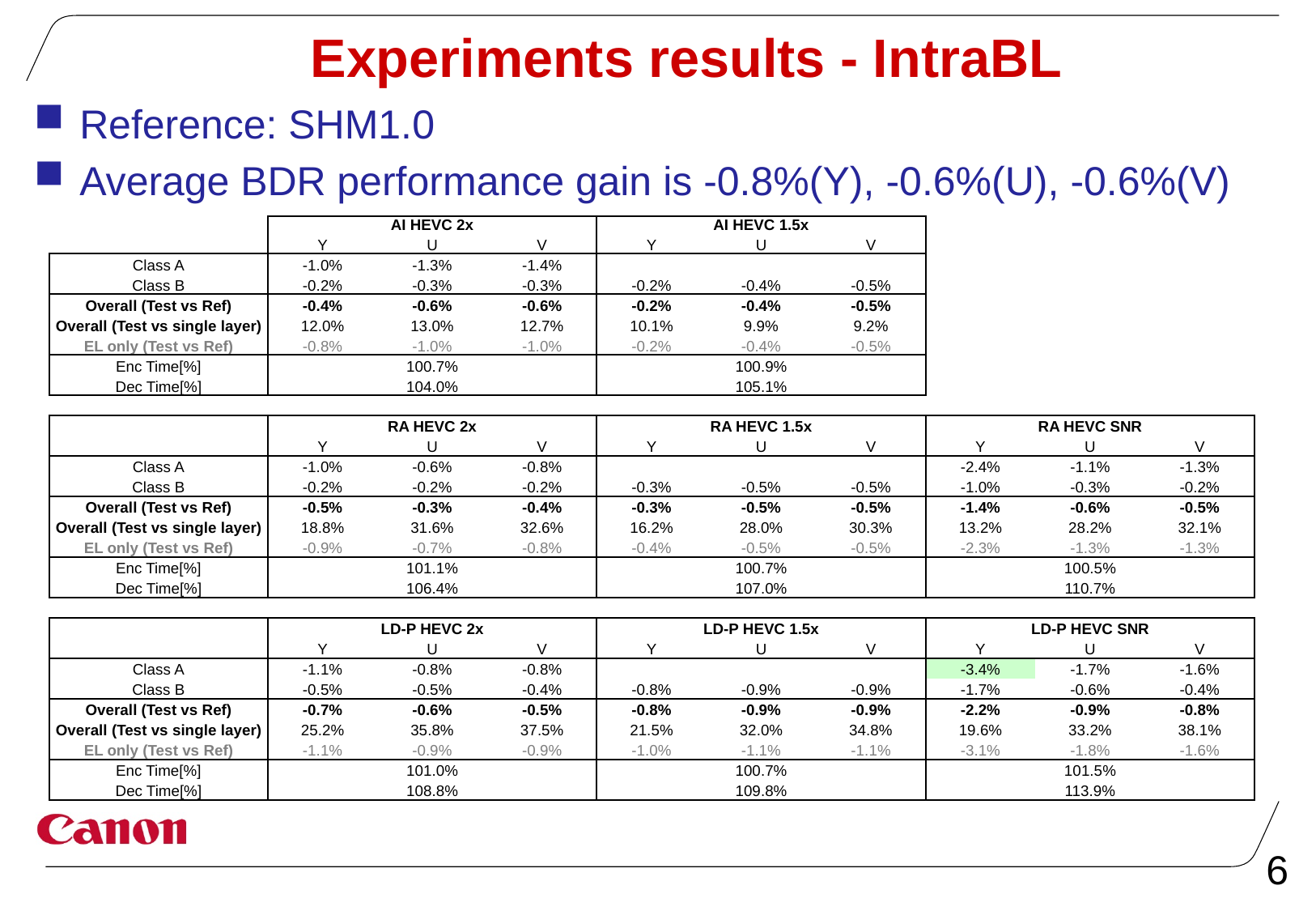

# Experiments results - IntraBL
Reference: SHM1.0
Average BDR performance gain is -0.8%(Y), -0.6%(U), -0.6%(V)

|  | AI HEVC 2x |  |  | AI HEVC 1.5x |  |  |  |  |  |
| --- | --- | --- | --- | --- | --- | --- | --- | --- | --- |
|  | Y | U | V | Y | U | V |  |  |  |
| Class A | -1.0% | -1.3% | -1.4% |  |  |  |  |  |  |
| Class B | -0.2% | -0.3% | -0.3% | -0.2% | -0.4% | -0.5% |  |  |  |
| Overall (Test vs Ref) | -0.4% | -0.6% | -0.6% | -0.2% | -0.4% | -0.5% |  |  |  |
| Overall (Test vs single layer) | 12.0% | 13.0% | 12.7% | 10.1% | 9.9% | 9.2% |  |  |  |
| EL only (Test vs Ref) | -0.8% | -1.0% | -1.0% | -0.2% | -0.4% | -0.5% |  |  |  |
| Enc Time[%] | 100.7% |  |  | 100.9% |  |  |  |  |  |
| Dec Time[%] | 104.0% |  |  | 105.1% |  |  |  |  |  |
|  |  |  |  |  |  |  |  |  |  |
|  | RA HEVC 2x |  |  | RA HEVC 1.5x |  |  | RA HEVC SNR |  |  |
|  | Y | U | V | Y | U | V | Y | U | V |
| Class A | -1.0% | -0.6% | -0.8% |  |  |  | -2.4% | -1.1% | -1.3% |
| Class B | -0.2% | -0.2% | -0.2% | -0.3% | -0.5% | -0.5% | -1.0% | -0.3% | -0.2% |
| Overall (Test vs Ref) | -0.5% | -0.3% | -0.4% | -0.3% | -0.5% | -0.5% | -1.4% | -0.6% | -0.5% |
| Overall (Test vs single layer) | 18.8% | 31.6% | 32.6% | 16.2% | 28.0% | 30.3% | 13.2% | 28.2% | 32.1% |
| EL only (Test vs Ref) | -0.9% | -0.7% | -0.8% | -0.4% | -0.5% | -0.5% | -2.3% | -1.3% | -1.3% |
| Enc Time[%] | 101.1% |  |  | 100.7% |  |  | 100.5% |  |  |
| Dec Time[%] | 106.4% |  |  | 107.0% |  |  | 110.7% |  |  |
|  |  |  |  |  |  |  |  |  |  |
|  | LD-P HEVC 2x |  |  | LD-P HEVC 1.5x |  |  | LD-P HEVC SNR |  |  |
|  | Y | U | V | Y | U | V | Y | U | V |
| Class A | -1.1% | -0.8% | -0.8% |  |  |  | -3.4% | -1.7% | -1.6% |
| Class B | -0.5% | -0.5% | -0.4% | -0.8% | -0.9% | -0.9% | -1.7% | -0.6% | -0.4% |
| Overall (Test vs Ref) | -0.7% | -0.6% | -0.5% | -0.8% | -0.9% | -0.9% | -2.2% | -0.9% | -0.8% |
| Overall (Test vs single layer) | 25.2% | 35.8% | 37.5% | 21.5% | 32.0% | 34.8% | 19.6% | 33.2% | 38.1% |
| EL only (Test vs Ref) | -1.1% | -0.9% | -0.9% | -1.0% | -1.1% | -1.1% | -3.1% | -1.8% | -1.6% |
| Enc Time[%] | 101.0% |  |  | 100.7% |  |  | 101.5% |  |  |
| Dec Time[%] | 108.8% |  |  | 109.8% |  |  | 113.9% |  |  |
6